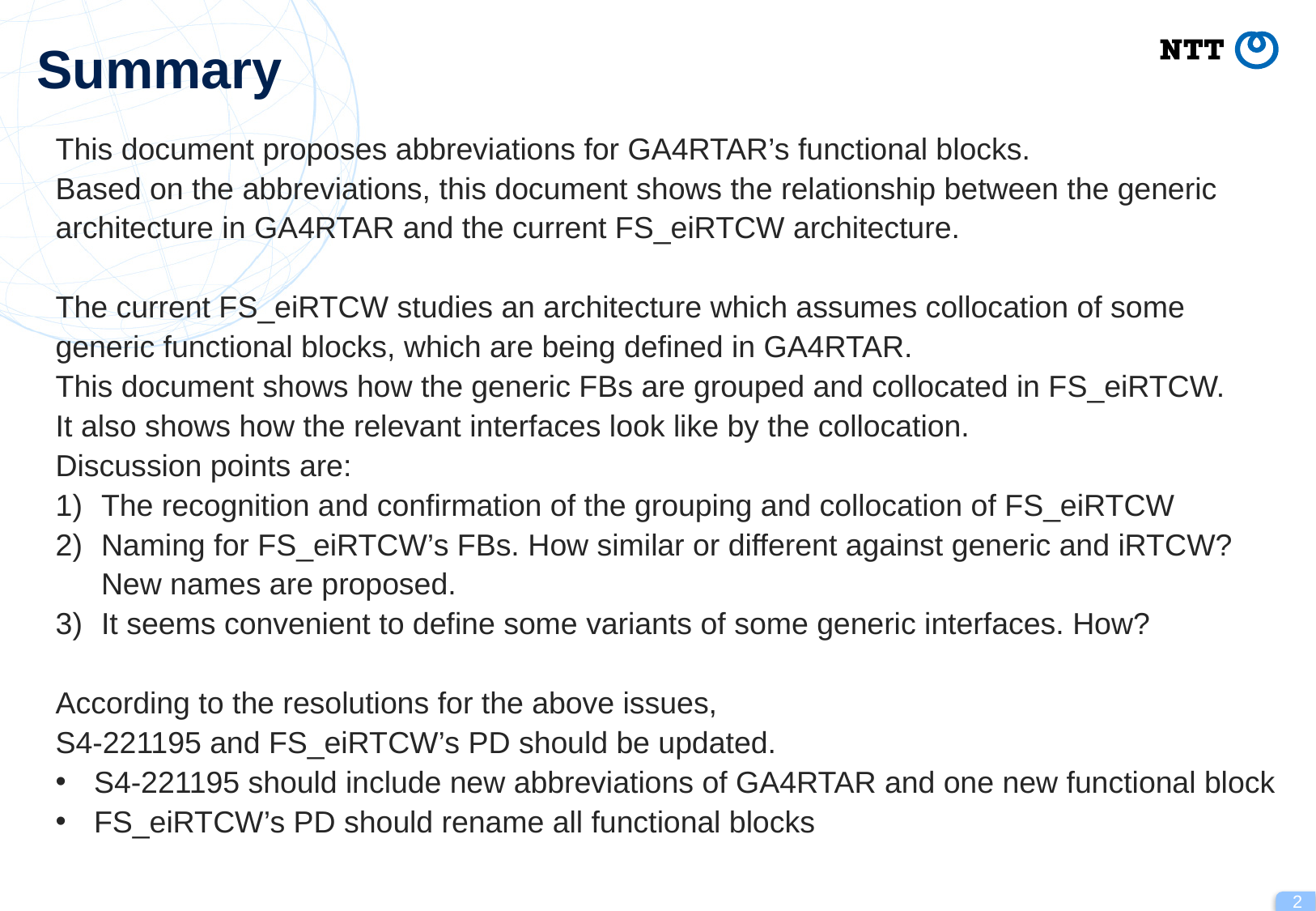

# Summary
This document proposes abbreviations for GA4RTAR’s functional blocks.
Based on the abbreviations, this document shows the relationship between the generic architecture in GA4RTAR and the current FS_eiRTCW architecture.

The current FS_eiRTCW studies an architecture which assumes collocation of some generic functional blocks, which are being defined in GA4RTAR.
This document shows how the generic FBs are grouped and collocated in FS_eiRTCW.
It also shows how the relevant interfaces look like by the collocation.
Discussion points are:
The recognition and confirmation of the grouping and collocation of FS_eiRTCW
Naming for FS_eiRTCW’s FBs. How similar or different against generic and iRTCW?
New names are proposed.
It seems convenient to define some variants of some generic interfaces. How?

According to the resolutions for the above issues,
S4-221195 and FS_eiRTCW’s PD should be updated.
S4-221195 should include new abbreviations of GA4RTAR and one new functional block
FS_eiRTCW’s PD should rename all functional blocks